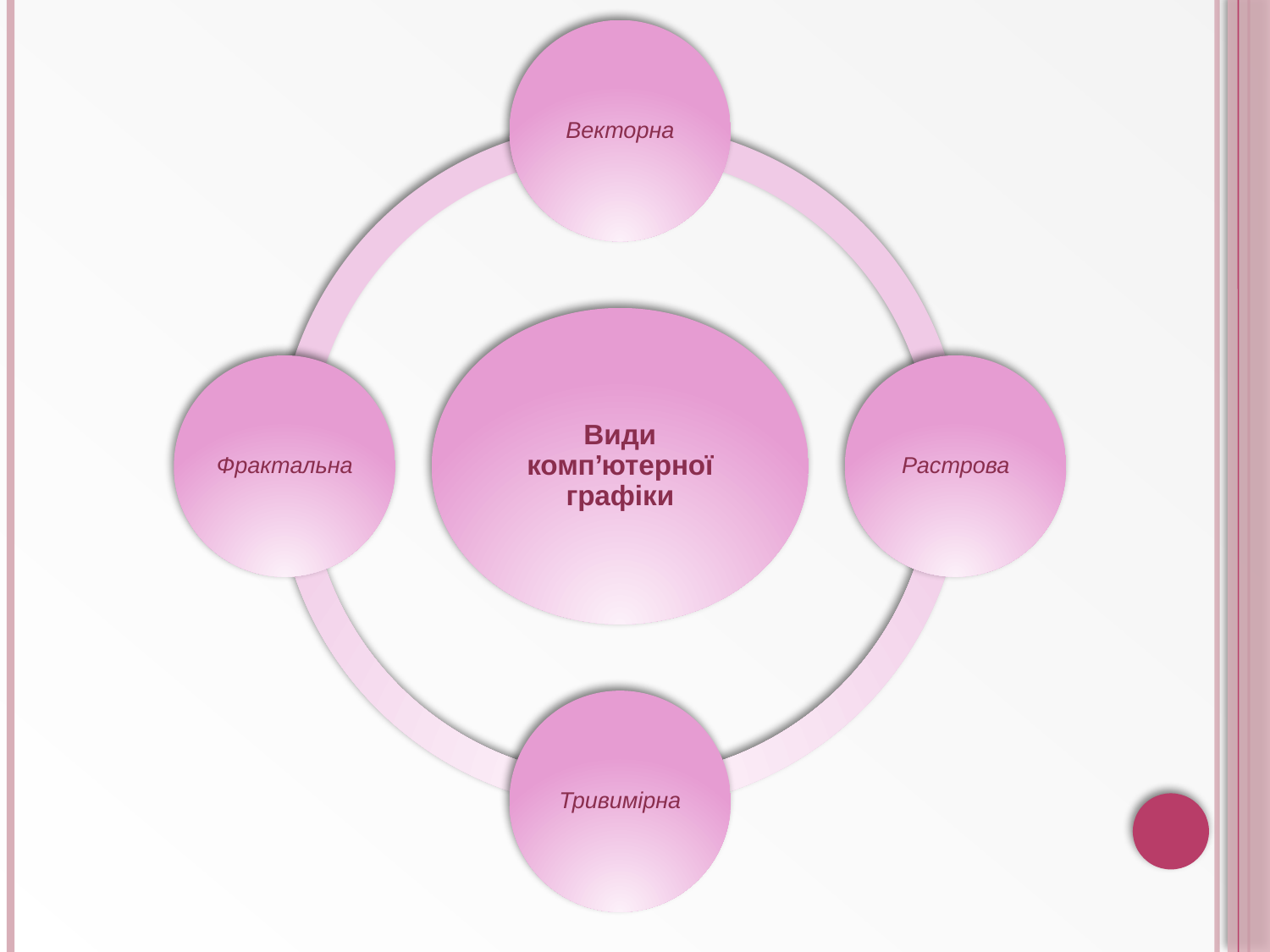

Види комп’ютерної графіки
Векторна
Растрова
Тривимірна
Фрактальна